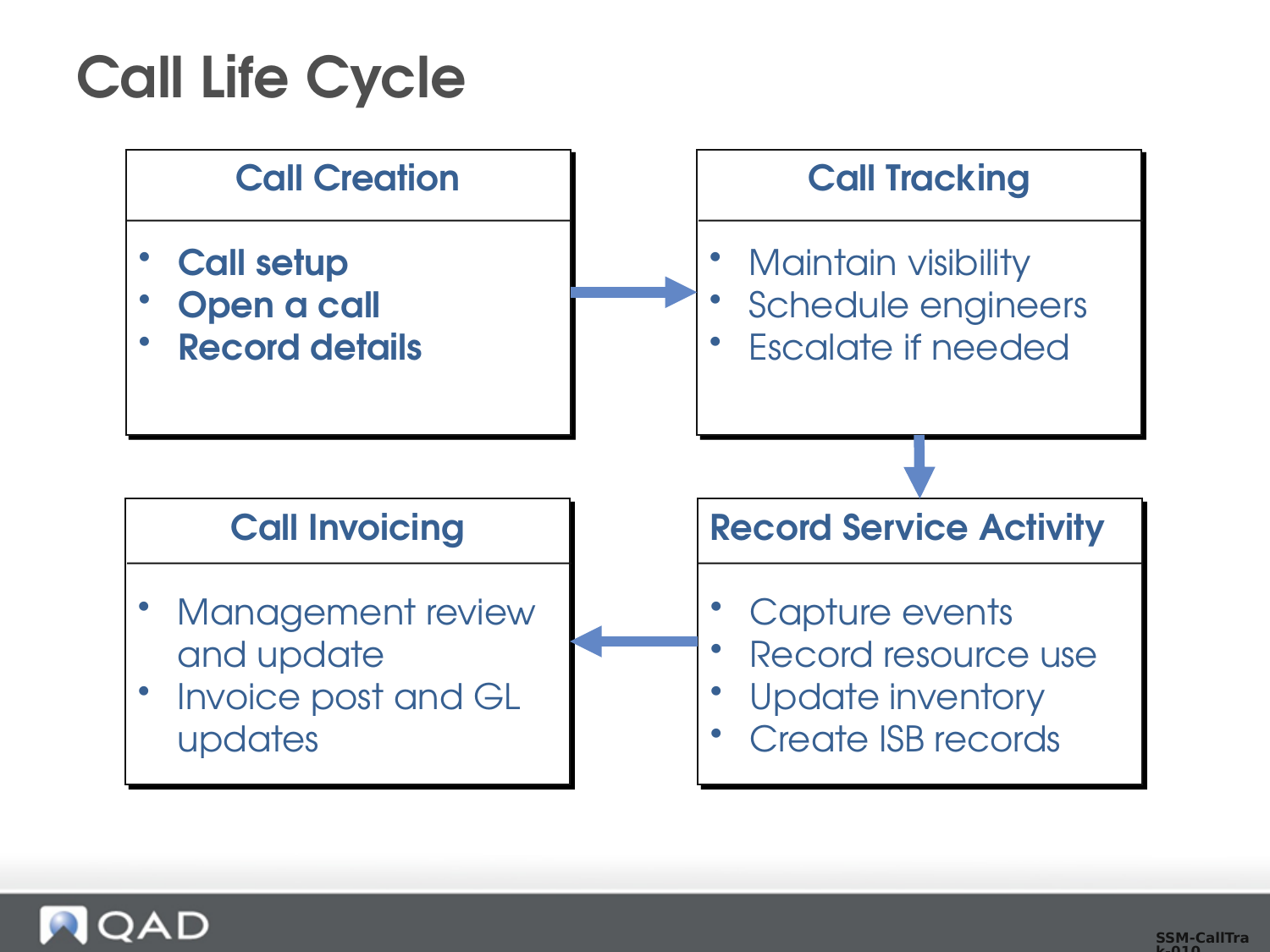

# Call Life Cycle
Call Creation

Call setup
Open a call
Record details
Call Tracking

Maintain visibility
Schedule engineers
Escalate if needed

Call Invoicing

Management review and update
Invoice post and GL updates
Record Service Activity

Capture events
Record resource use
Update inventory
Create ISB records

SSM-CallTrak-010